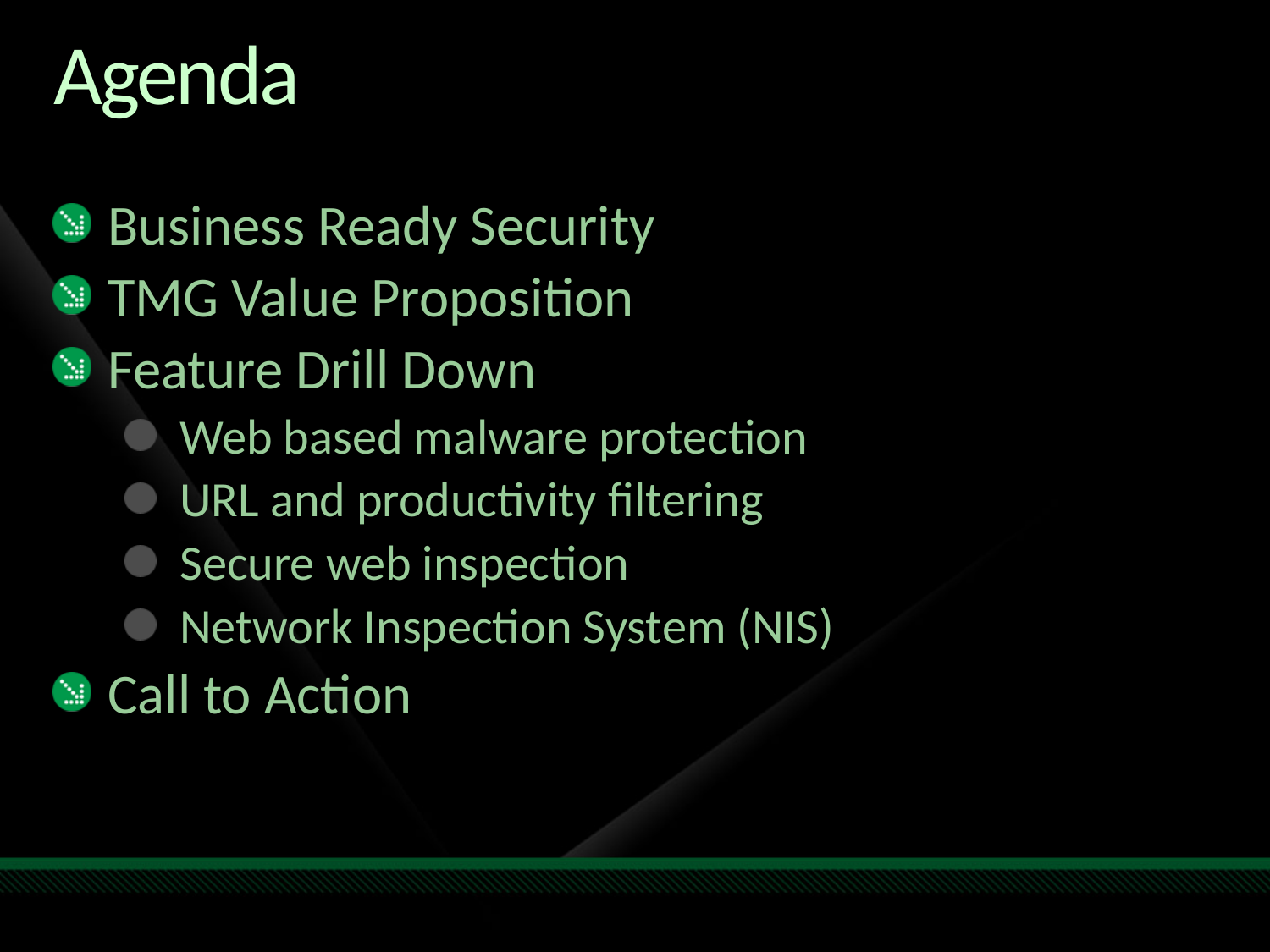

# Agenda
Business Ready Security
TMG Value Proposition
Feature Drill Down
Web based malware protection
URL and productivity filtering
Secure web inspection
Network Inspection System (NIS)
Call to Action